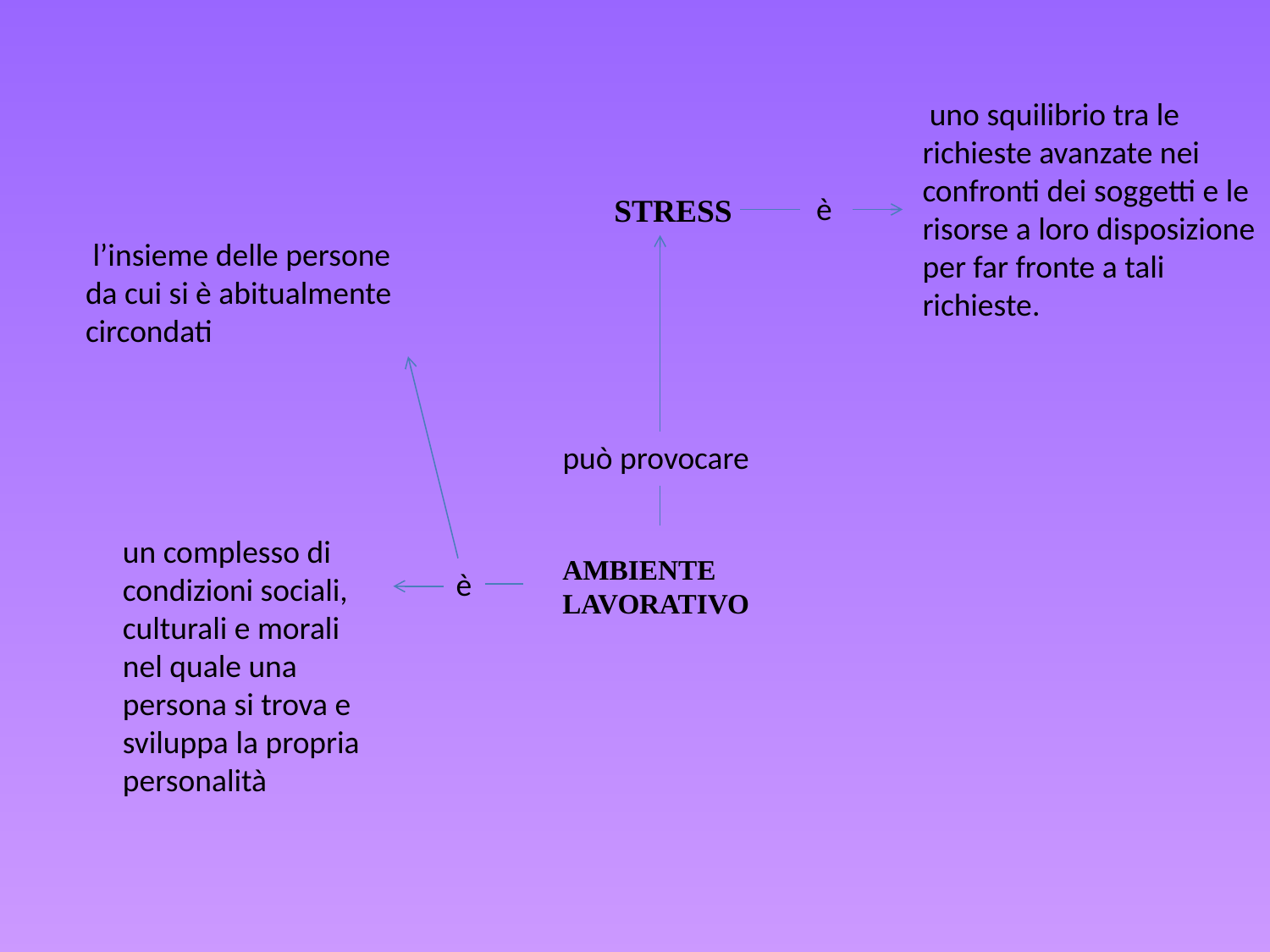

uno squilibrio tra le richieste avanzate nei  confronti dei soggetti e le risorse a loro disposizione per far fronte a tali richieste.
è
STRESS
 l’insieme delle persone da cui si è abitualmente circondati
può provocare
un complesso di condizioni sociali, culturali e morali nel quale una persona si trova e sviluppa la propria personalità
AMBIENTE LAVORATIVO
è